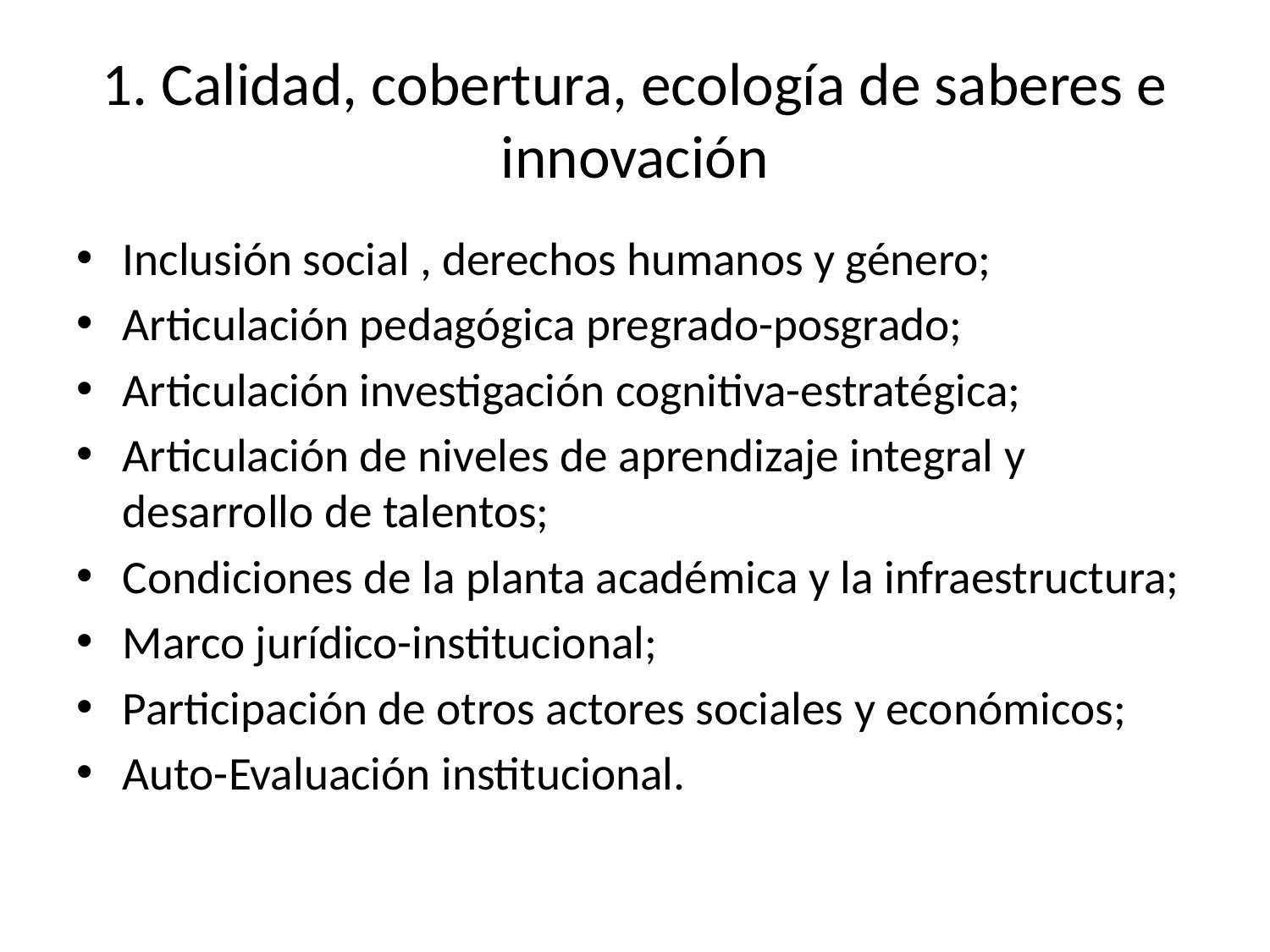

# 1. Calidad, cobertura, ecología de saberes e innovación
Inclusión social , derechos humanos y género;
Articulación pedagógica pregrado-posgrado;
Articulación investigación cognitiva-estratégica;
Articulación de niveles de aprendizaje integral y desarrollo de talentos;
Condiciones de la planta académica y la infraestructura;
Marco jurídico-institucional;
Participación de otros actores sociales y económicos;
Auto-Evaluación institucional.